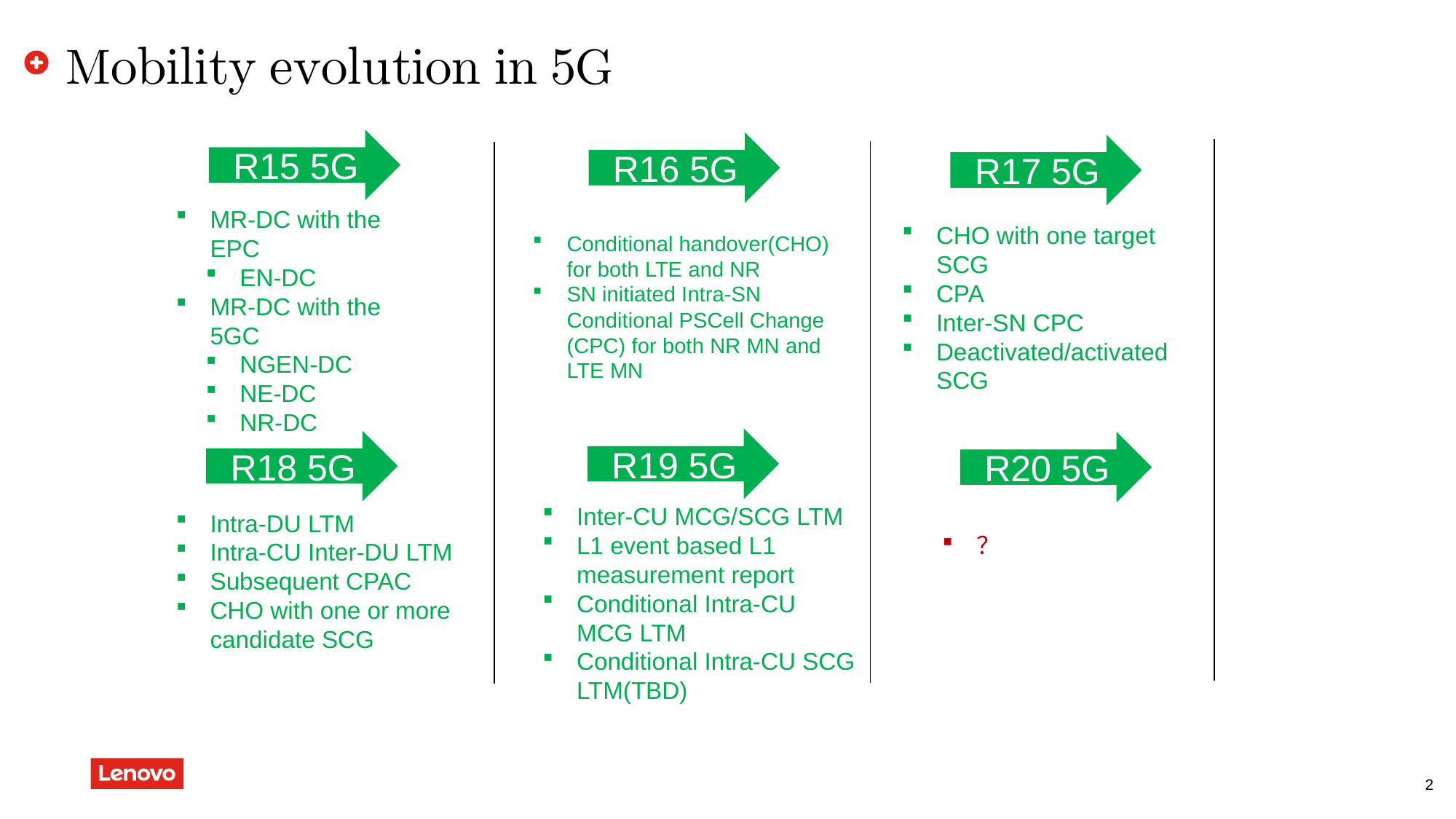

# Mobility evolution in 5G
R15 5G
R16 5G
R17 5G
MR-DC with the EPC
EN-DC
MR-DC with the 5GC
NGEN-DC
NE-DC
NR-DC
CHO with one target SCG
CPA
Inter-SN CPC
Deactivated/activated SCG

Conditional handover(CHO) for both LTE and NR
SN initiated Intra-SN Conditional PSCell Change (CPC) for both NR MN and LTE MN

R19 5G
R18 5G
R20 5G
Inter-CU MCG/SCG LTM
L1 event based L1 measurement report
Conditional Intra-CU MCG LTM
Conditional Intra-CU SCG LTM(TBD)
Intra-DU LTM
Intra-CU Inter-DU LTM
Subsequent CPAC
CHO with one or more candidate SCG
？